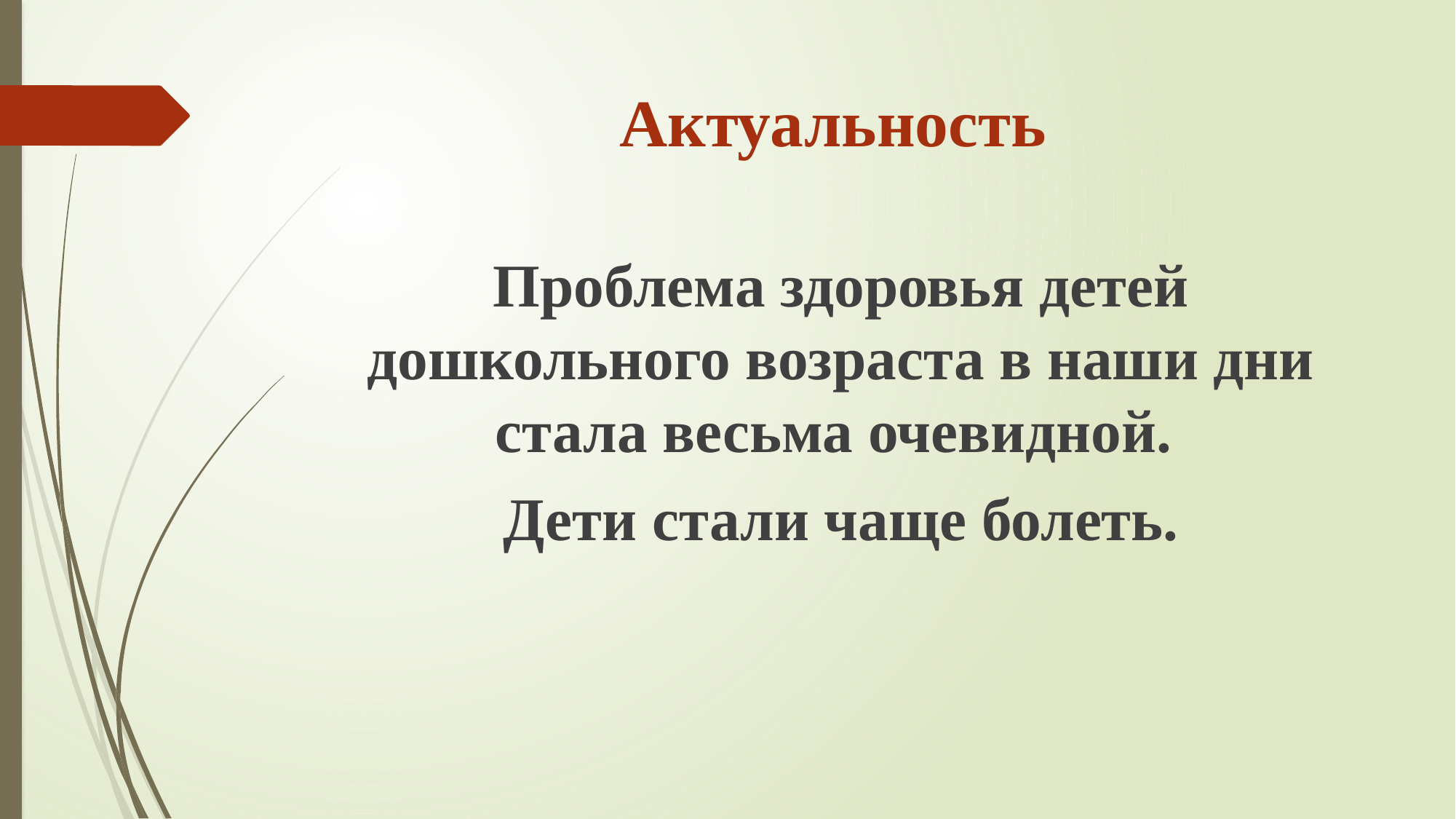

# Актуальность
Проблема здоровья детей дошкольного возраста в наши дни стала весьма очевидной.
Дети стали чаще болеть.